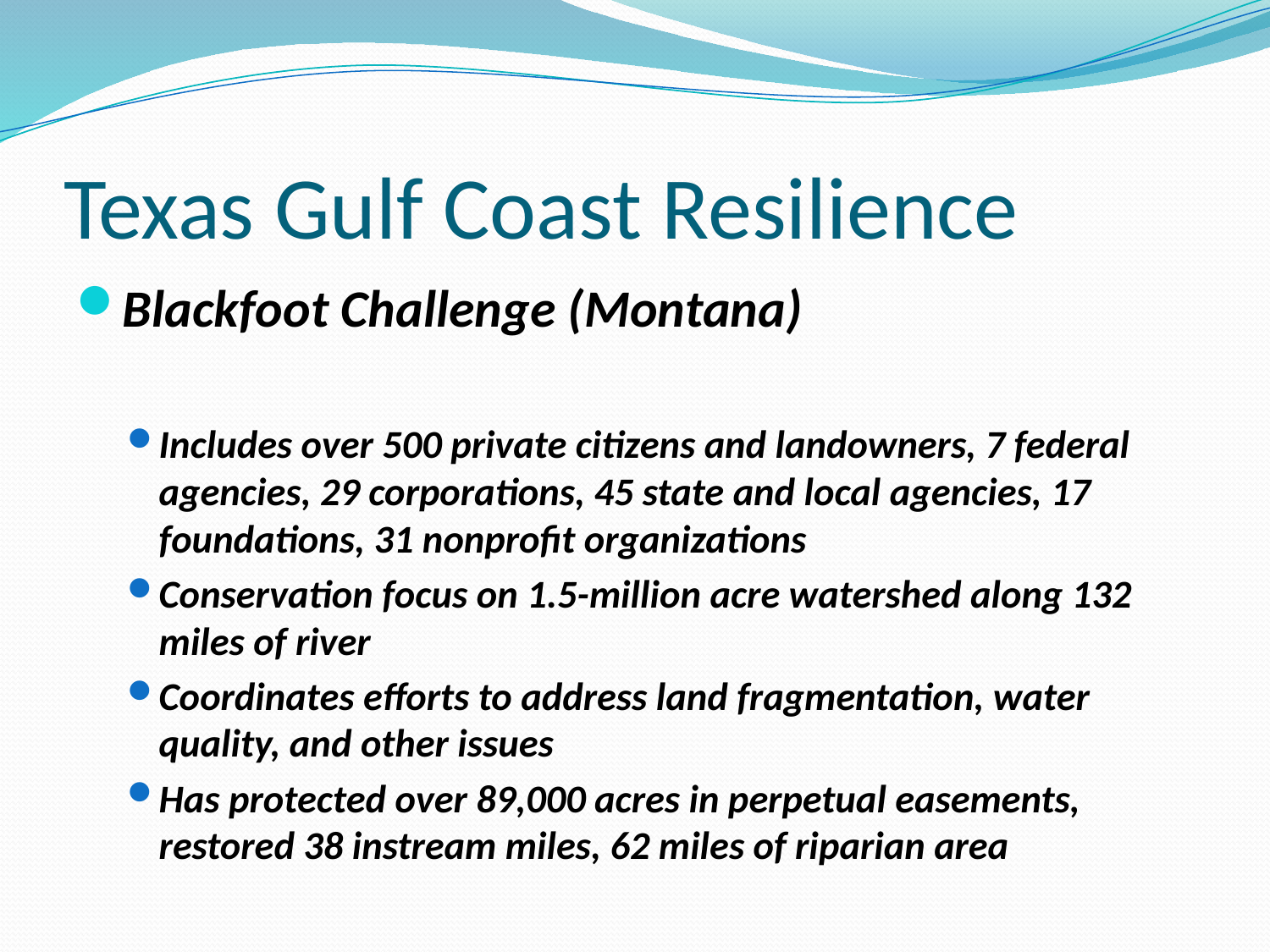

# Texas Gulf Coast Resilience
Blackfoot Challenge (Montana)

Includes over 500 private citizens and landowners, 7 federal agencies, 29 corporations, 45 state and local agencies, 17 foundations, 31 nonprofit organizations
Conservation focus on 1.5-million acre watershed along 132 miles of river
Coordinates efforts to address land fragmentation, water quality, and other issues
Has protected over 89,000 acres in perpetual easements, restored 38 instream miles, 62 miles of riparian area